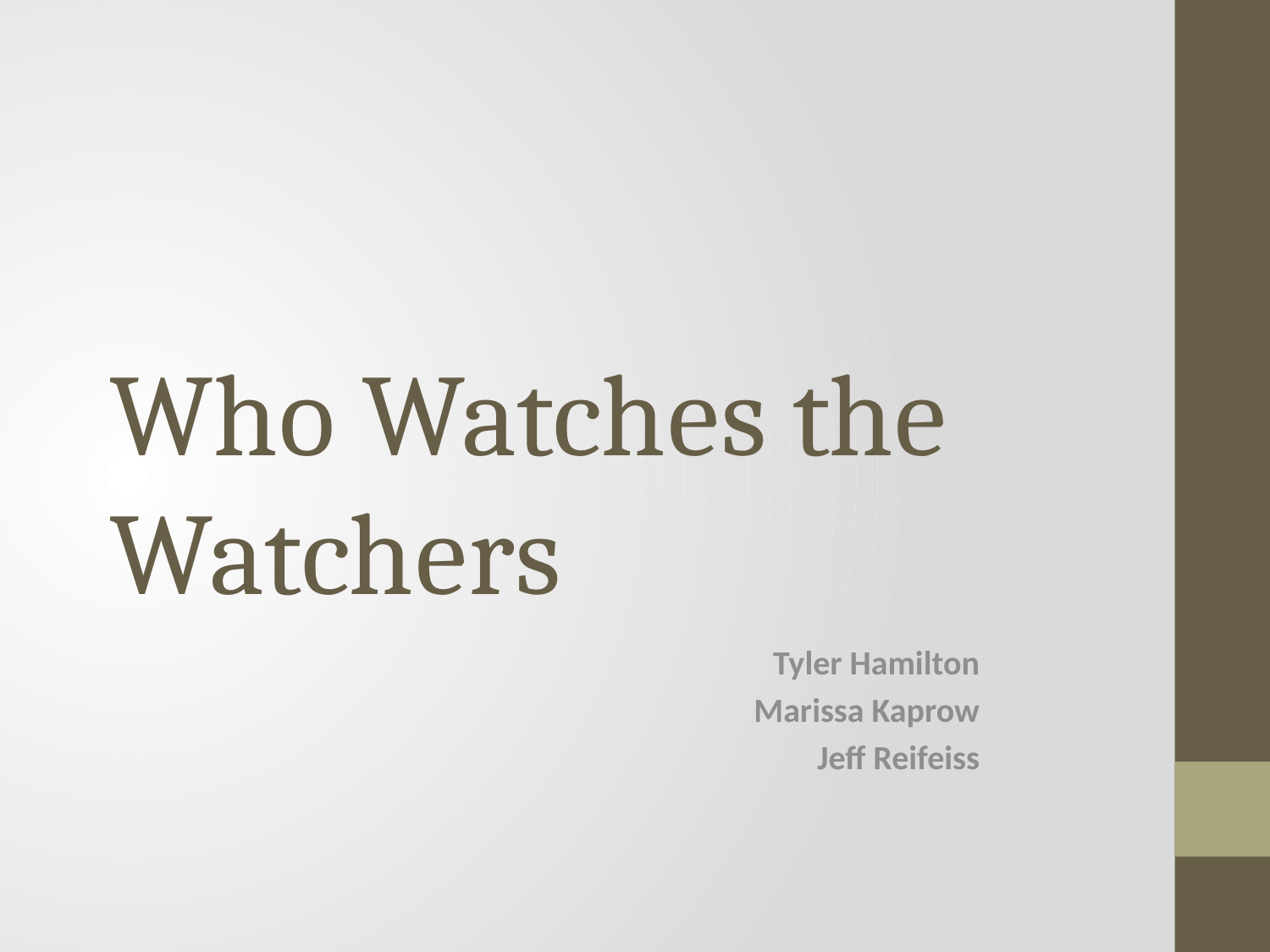

# Who Watches the Watchers
Tyler Hamilton
Marissa Kaprow
Jeff Reifeiss